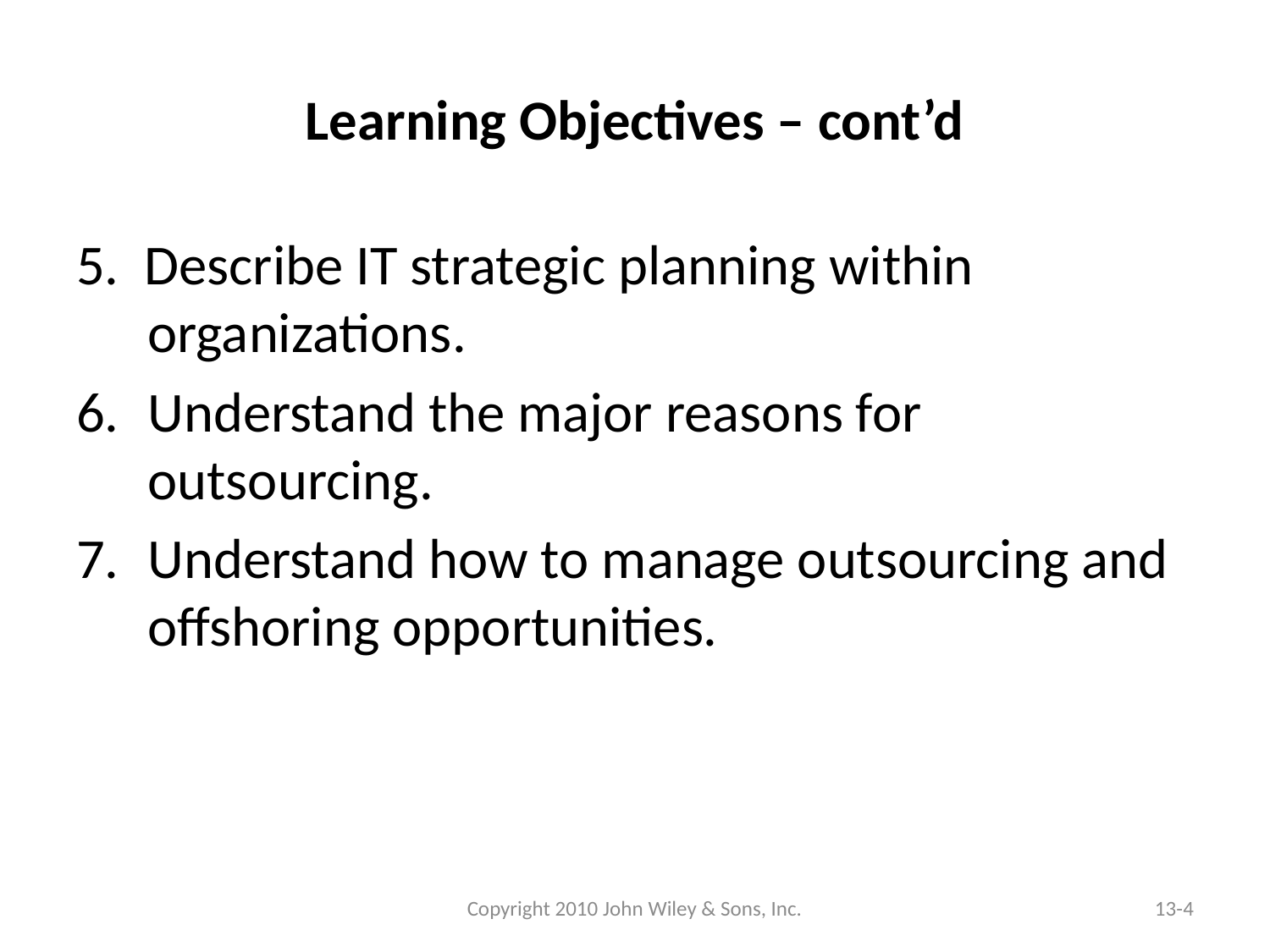

# Learning Objectives – cont’d
5.  Describe IT strategic planning within organizations.
Understand the major reasons for outsourcing.
Understand how to manage outsourcing and offshoring opportunities.
Copyright 2010 John Wiley & Sons, Inc.
13-4